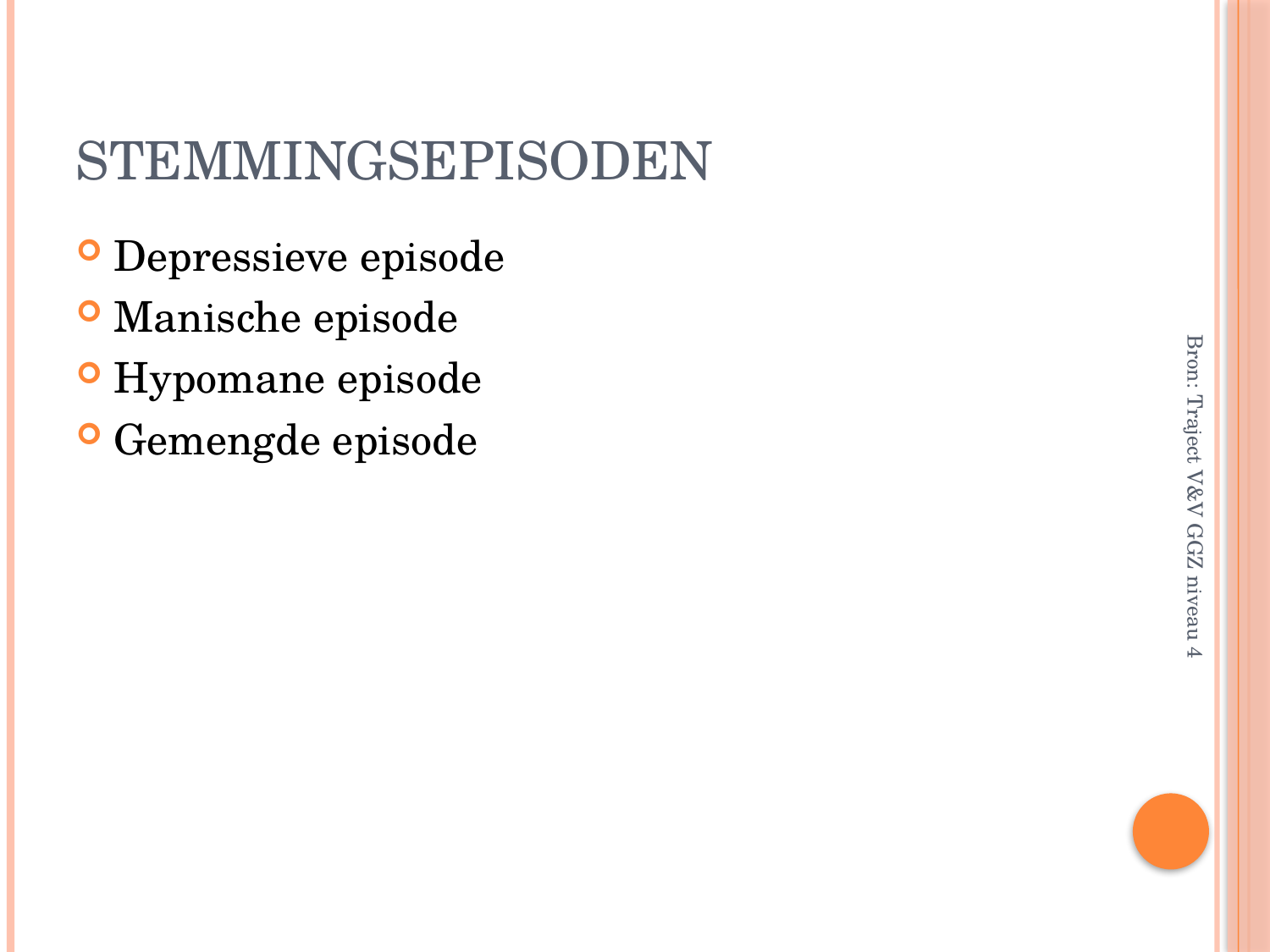

# stemmingsepisoden
Depressieve episode
Manische episode
Hypomane episode
Gemengde episode

Bron: Traject V&V GGZ niveau 4